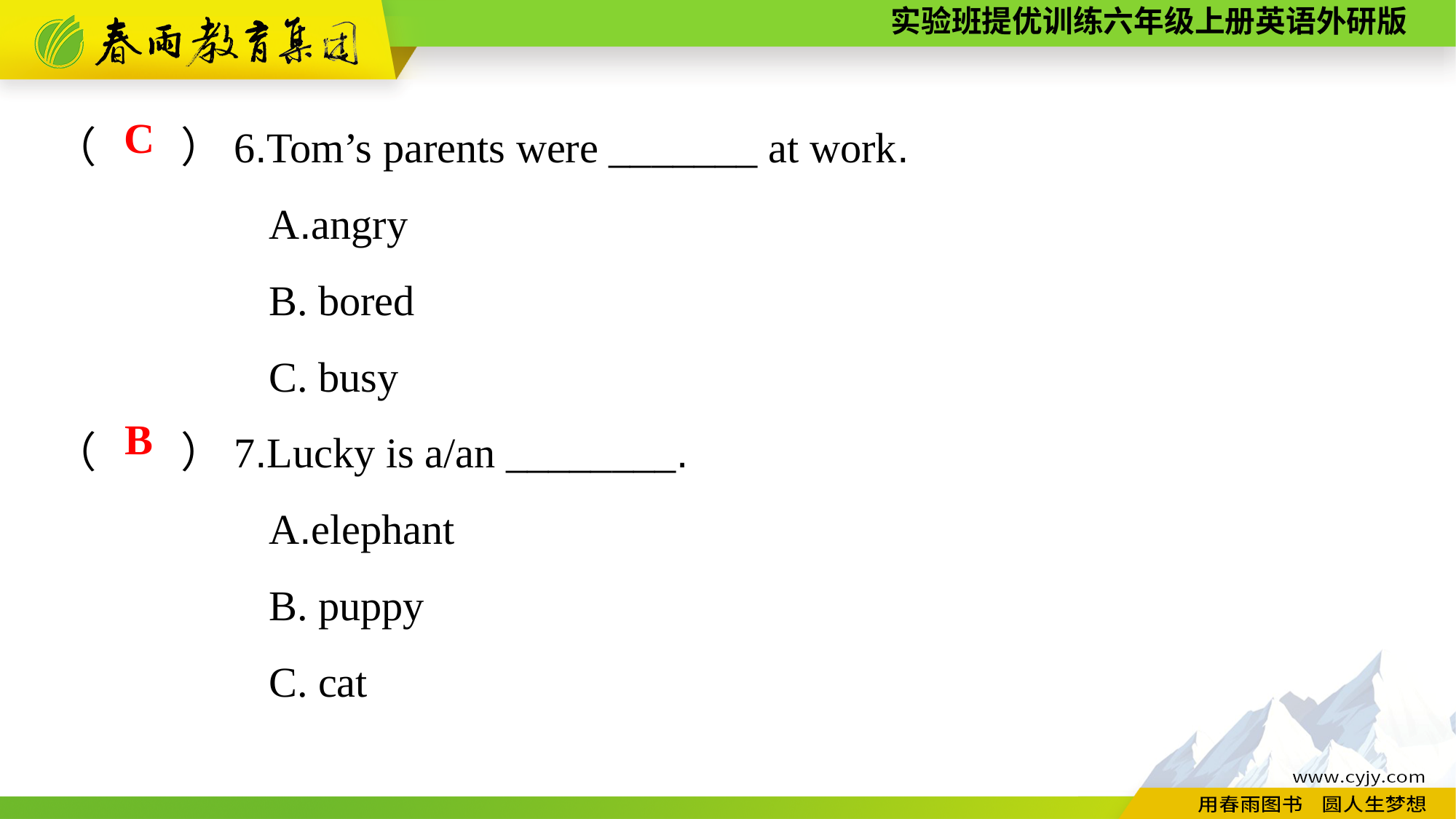

（　　）6.Tom’s parents were _______ at work.
A.angry
B. bored
C. busy
（　　）7.Lucky is a/an ________.
A.elephant
B. puppy
C. cat
C
B